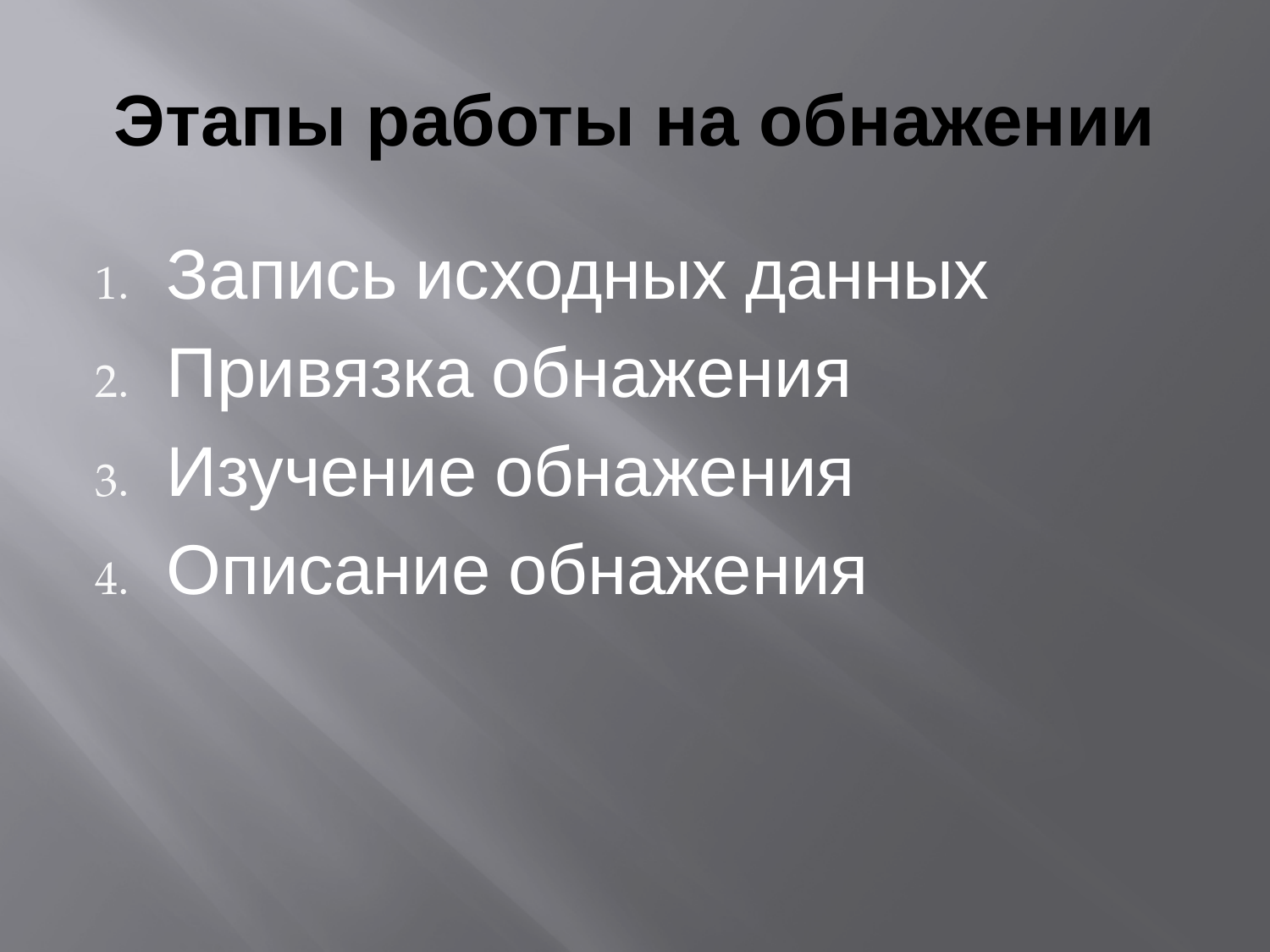

# Этапы работы на обнажении
Запись исходных данных
Привязка обнажения
Изучение обнажения
Описание обнажения